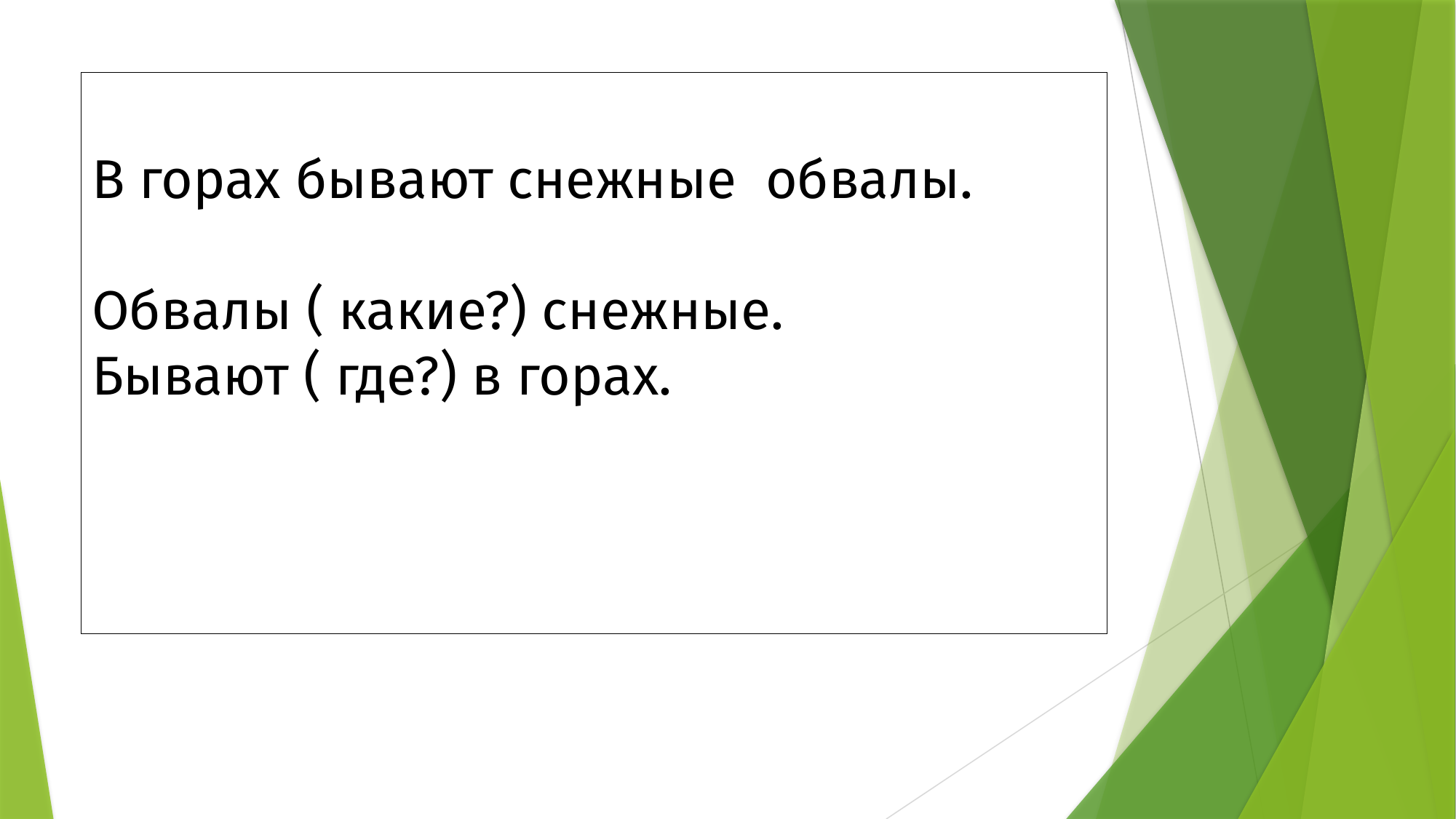

# В горах бывают снежные  обвалы. Обвалы ( какие?) снежные. Бывают ( где?) в горах.